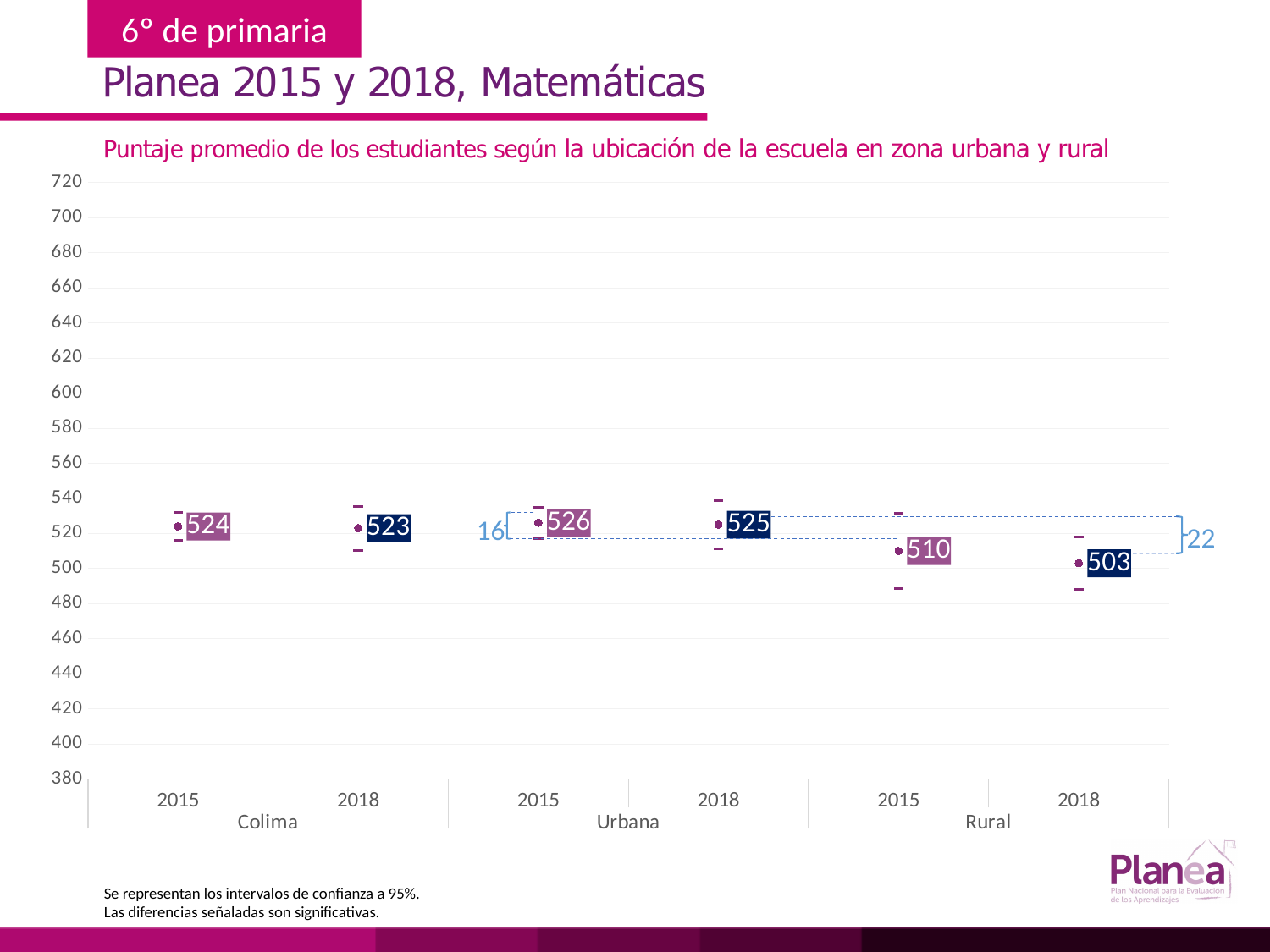

Planea 2015 y 2018, Matemáticas

Puntaje promedio de los estudiantes según la ubicación de la escuela en zona urbana y rural

### Chart

| Category |  |  |  |
|---|---|---|---|
| 2015 | 516.04 | 531.96 | 524.0 |
| 2018 | 510.463 | 535.537 | 523.0 |
| 2015 | 517.244 | 534.756 | 526.0 |
| 2018 | 511.07 | 538.93 | 525.0 |
| 2015 | 488.707 | 531.293 | 510.0 |
| 2018 | 487.876 | 518.124 | 503.0 |
16

22
Se representan los intervalos de confianza a 95%.
Las diferencias señaladas son significativas.